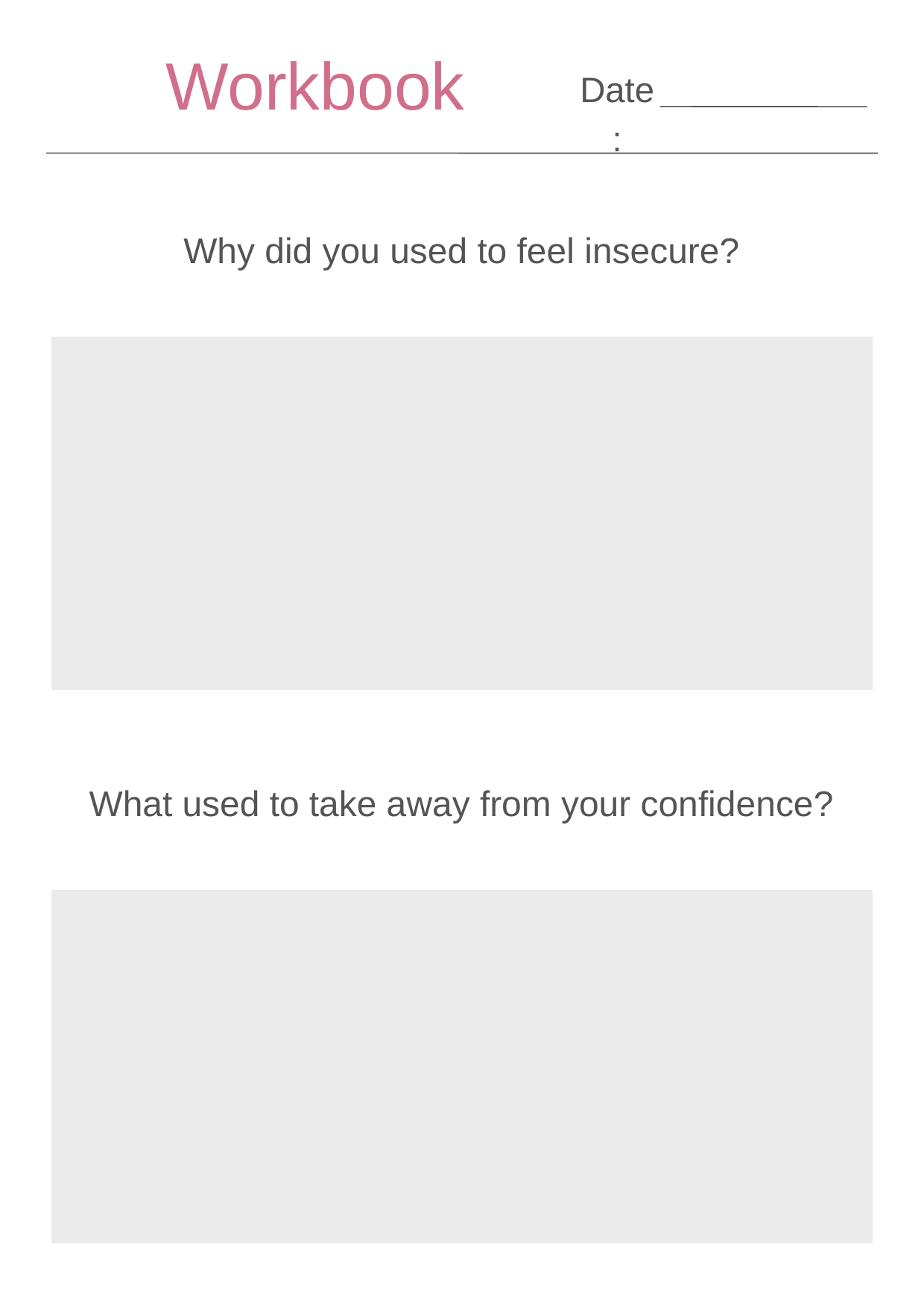

Workbook
Date:

Why did you used to feel insecure?

What used to take away from your confidence?